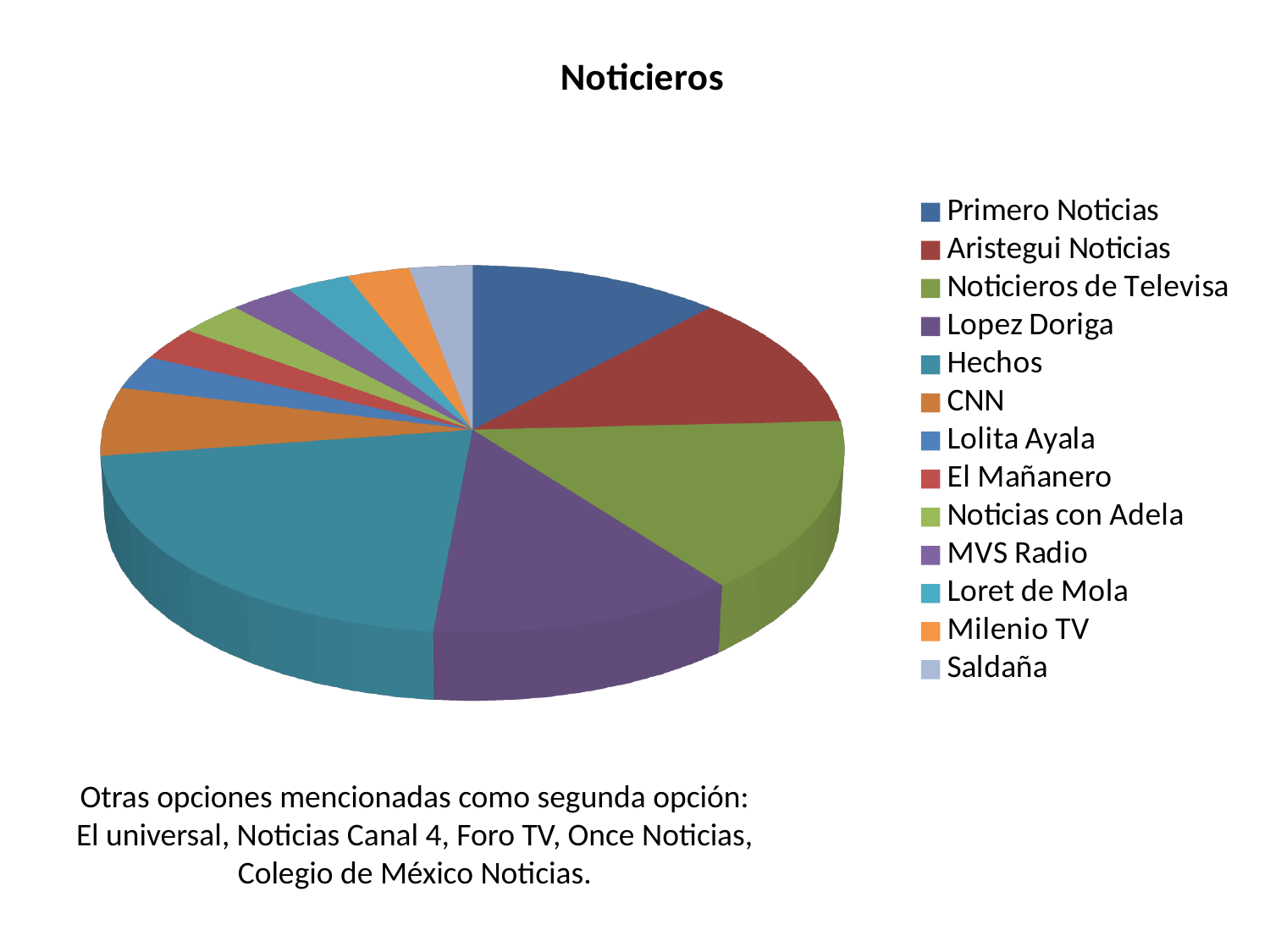

[unsupported chart]

Otras opciones mencionadas como segunda opción: El universal, Noticias Canal 4, Foro TV, Once Noticias, Colegio de México Noticias.